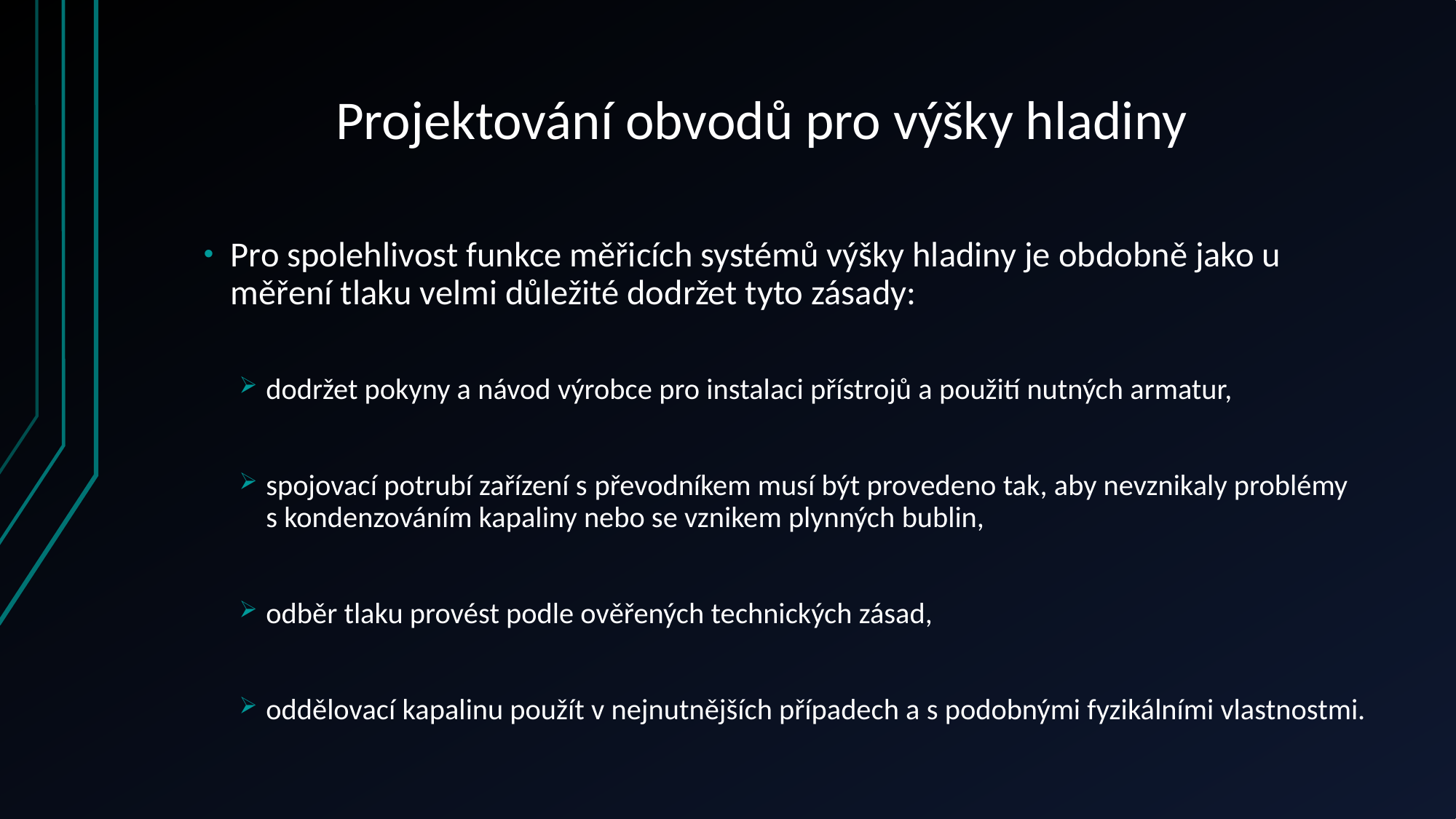

# Projektování obvodů pro výšky hladiny
Pro spolehlivost funkce měřicích systémů výšky hladiny je obdobně jako u měření tlaku velmi důležité dodržet tyto zásady:

dodržet pokyny a návod výrobce pro instalaci přístrojů a použití nutných armatur,

spojovací potrubí zařízení s převodníkem musí být provedeno tak, aby nevznikaly problémy s kondenzováním kapaliny nebo se vznikem plynných bublin,

odběr tlaku provést podle ověřených technických zásad,

oddělovací kapalinu použít v nejnutnějších případech a s podobnými fyzikálními vlastnostmi.